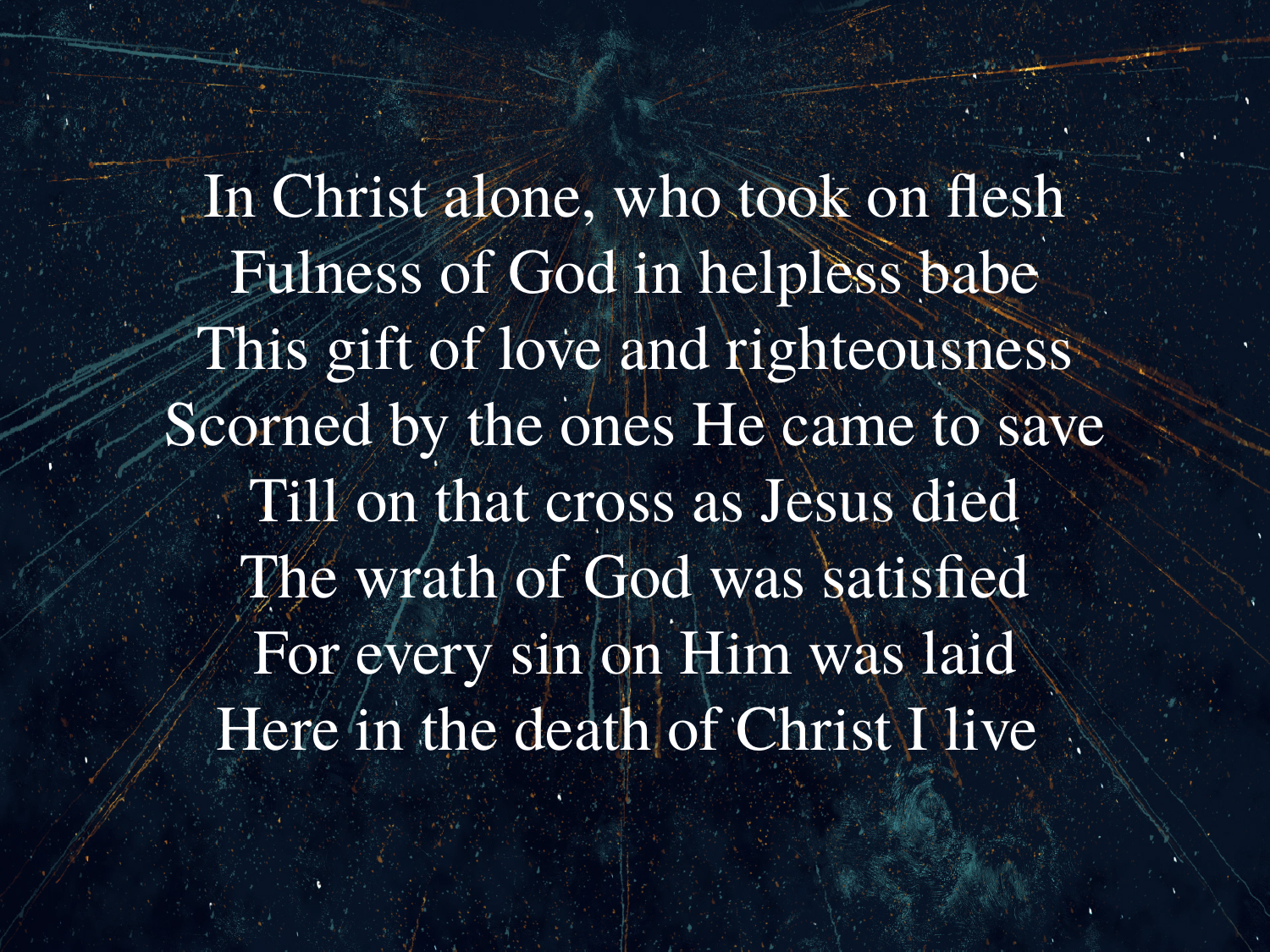

# In Christ alone, who took on flesh Fulness of God in helpless babe This gift of love and righteousness Scorned by the ones He came to save Till on that cross as Jesus died The wrath of God was satisfied For every sin on Him was laid Here in the death of Christ I live